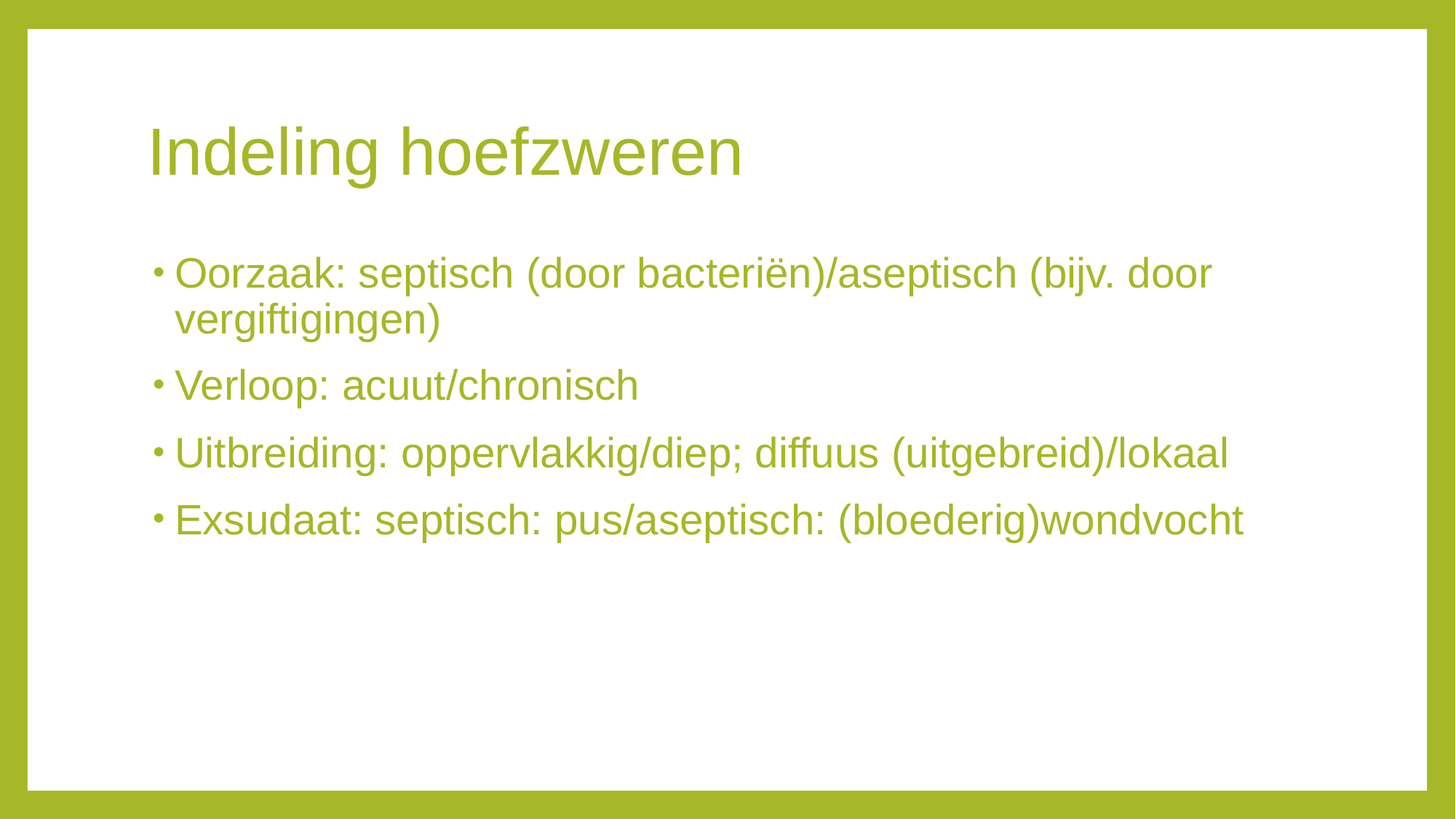

# Indeling hoefzweren
Oorzaak: septisch (door bacteriën)/aseptisch (bijv. door vergiftigingen)
Verloop: acuut/chronisch
Uitbreiding: oppervlakkig/diep; diffuus (uitgebreid)/lokaal
Exsudaat: septisch: pus/aseptisch: (bloederig)wondvocht